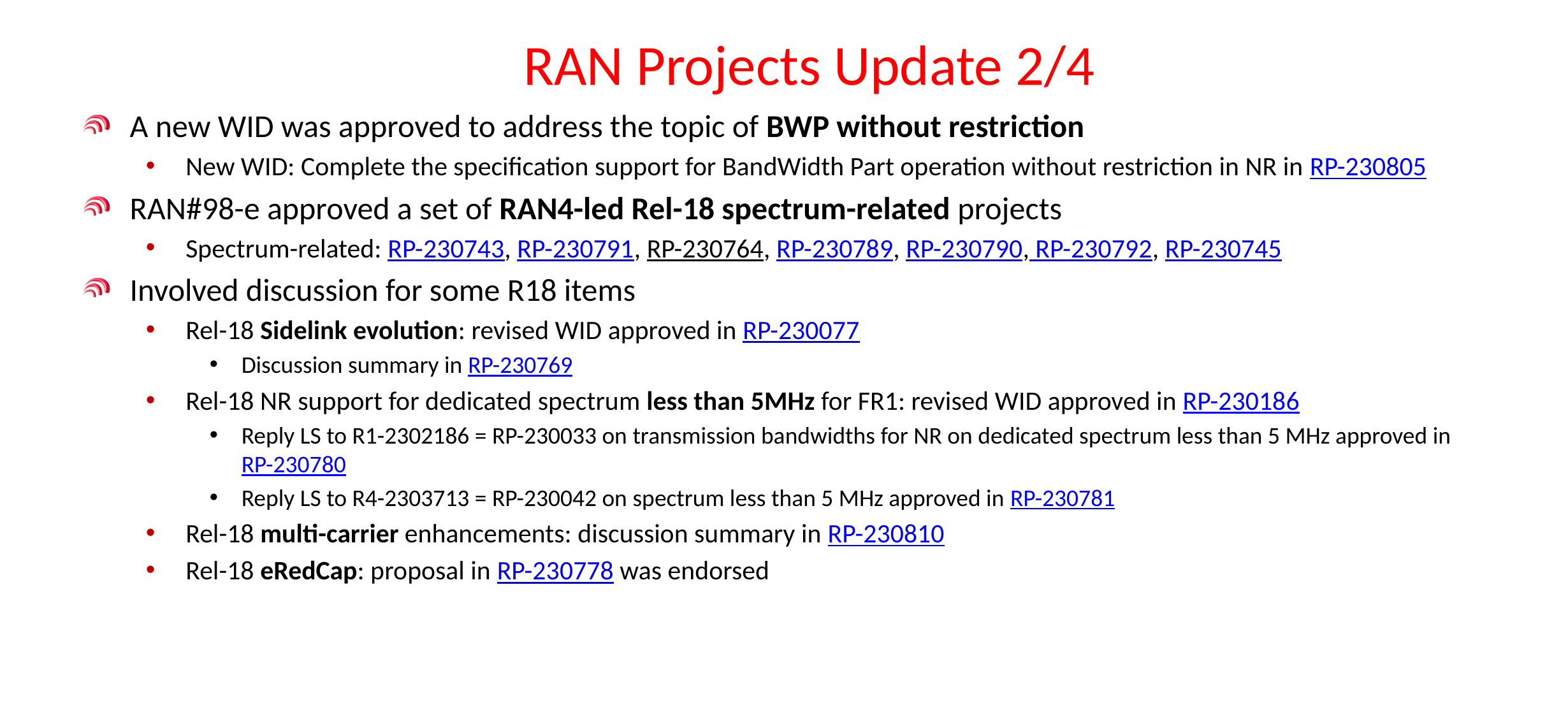

# RAN Projects Update 2/4
A new WID was approved to address the topic of BWP without restriction
New WID: Complete the specification support for BandWidth Part operation without restriction in NR in RP-230805
RAN#98-e approved a set of RAN4-led Rel-18 spectrum-related projects
Spectrum-related: RP-230743, RP-230791, RP-230764, RP-230789, RP-230790, RP-230792, RP-230745
Involved discussion for some R18 items
Rel-18 Sidelink evolution: revised WID approved in RP-230077
Discussion summary in RP-230769
Rel-18 NR support for dedicated spectrum less than 5MHz for FR1: revised WID approved in RP-230186
Reply LS to R1-2302186 = RP-230033 on transmission bandwidths for NR on dedicated spectrum less than 5 MHz approved in RP-230780
Reply LS to R4-2303713 = RP-230042 on spectrum less than 5 MHz approved in RP-230781
Rel-18 multi-carrier enhancements: discussion summary in RP-230810
Rel-18 eRedCap: proposal in RP-230778 was endorsed